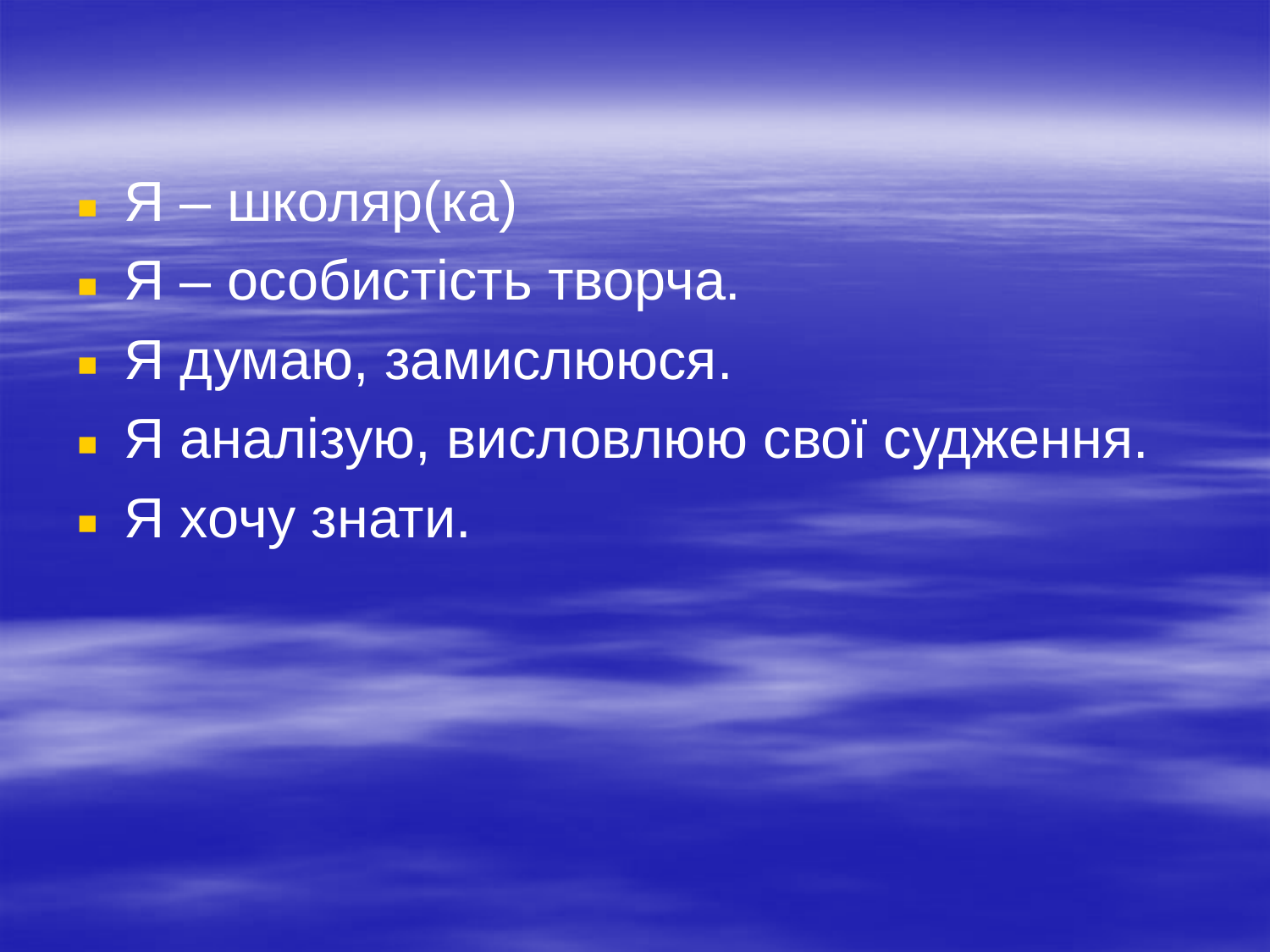

Я – школяр(ка)
Я – особистість творча.
Я думаю, замислююся.
Я аналізую, висловлюю свої судження.
Я хочу знати.